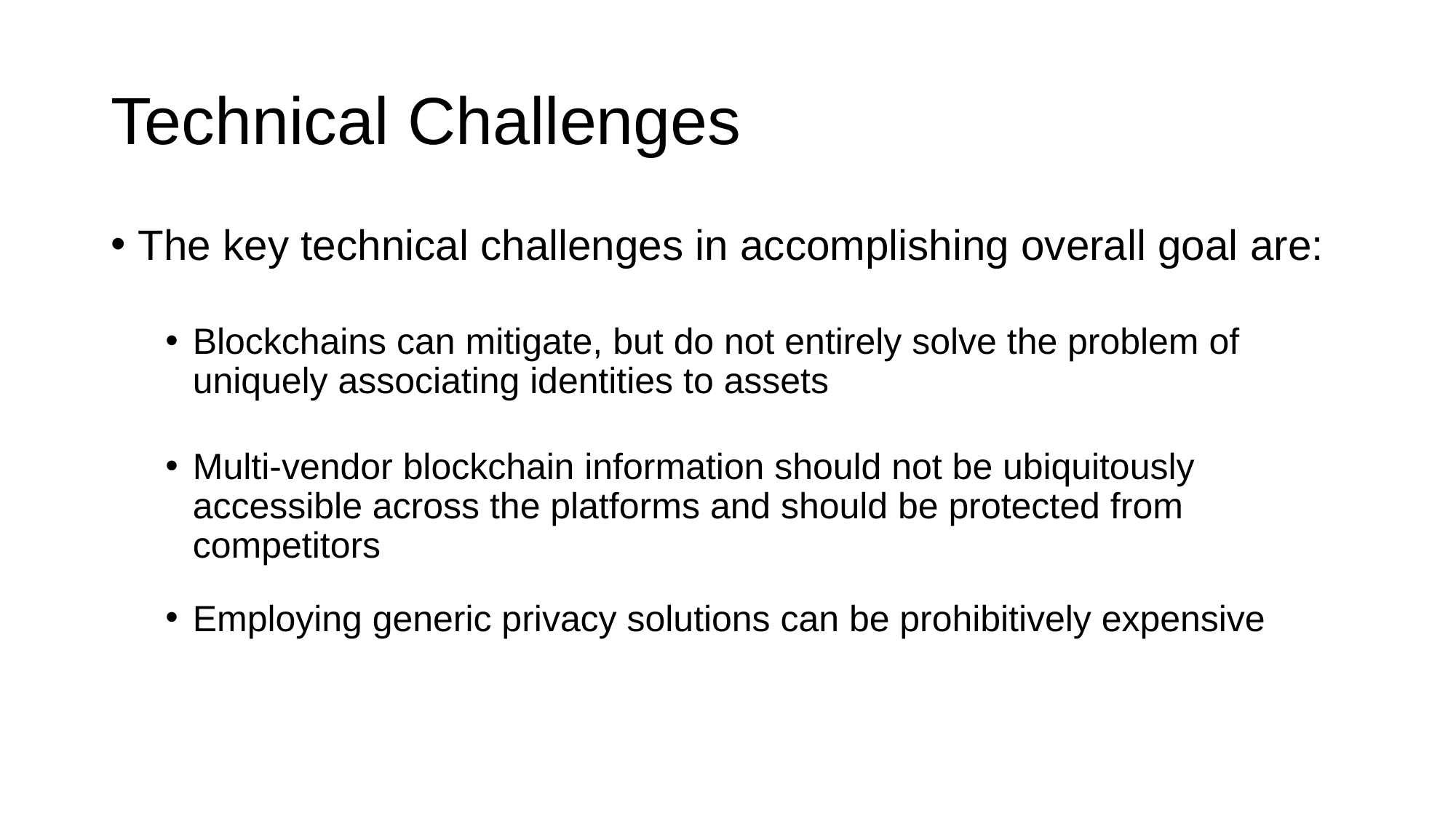

# Technical Challenges
The key technical challenges in accomplishing overall goal are:
Blockchains can mitigate, but do not entirely solve the problem of uniquely associating identities to assets
Multi-vendor blockchain information should not be ubiquitously accessible across the platforms and should be protected from competitors
Employing generic privacy solutions can be prohibitively expensive